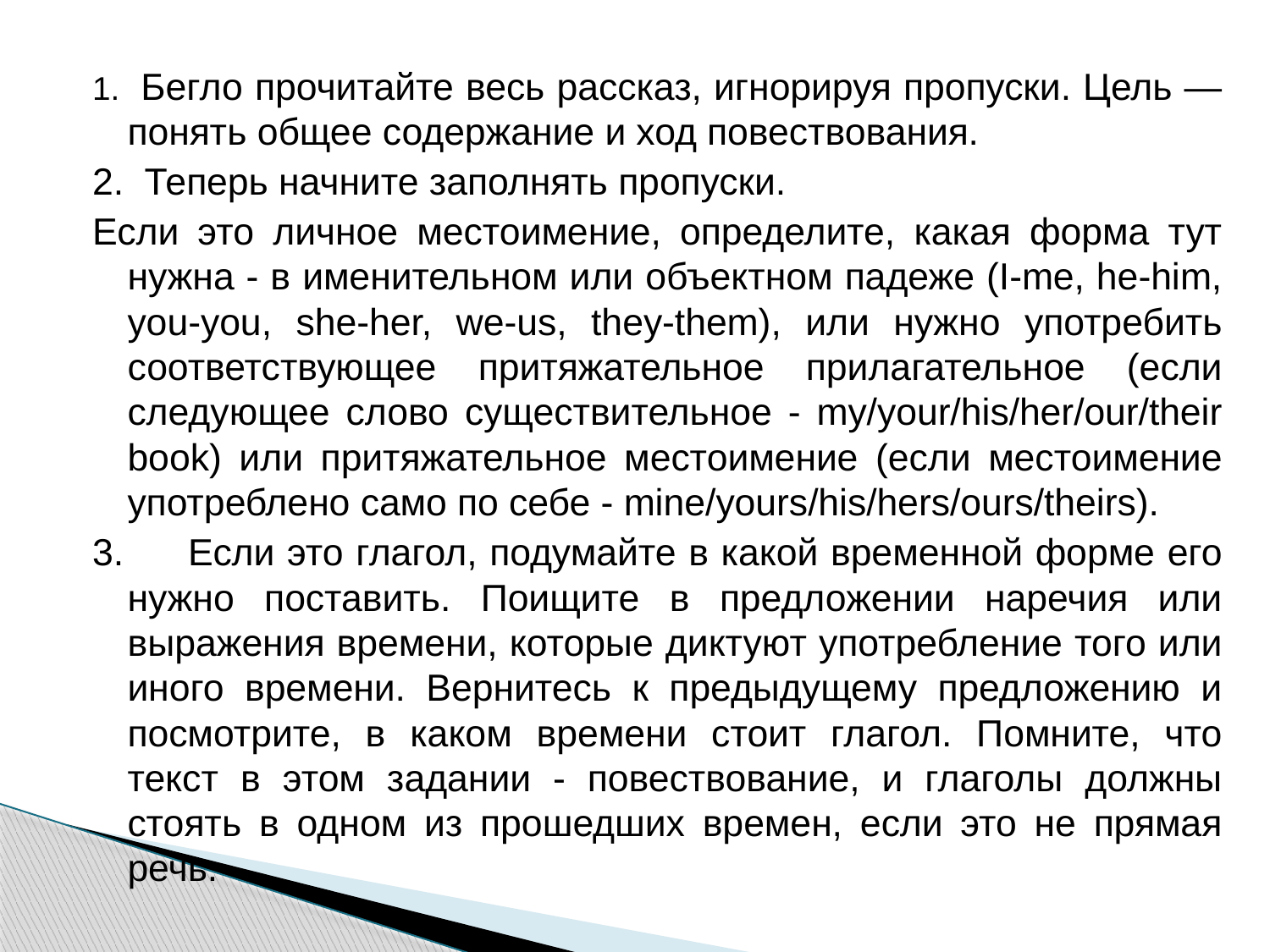

1.  Бегло прочитайте весь рассказ, игнорируя пропуски. Цель — понять общее содержание и ход повествования.
2.  Теперь начните заполнять пропуски.
Если это личное местоимение, определите, какая форма тут нужна - в именительном или объектном падеже (I-me, he-him, you-you, she-her, we-us, they-them), или нужно употребить соответствующее притяжательное прилагательное (если следующее слово существительное - my/your/his/her/our/their book) или притяжательное местоимение (если местоимение употреблено само по себе - mine/yours/his/hers/ours/theirs).
3.      Если это глагол, подумайте в какой временной форме его нужно поставить. Поищите в предложении наречия или выражения времени, которые диктуют употребление того или иного времени. Вернитесь к предыдущему предложению и посмотрите, в каком времени стоит глагол. Помните, что текст в этом задании - повествование, и глаголы должны стоять в одном из прошедших времен, если это не прямая речь.